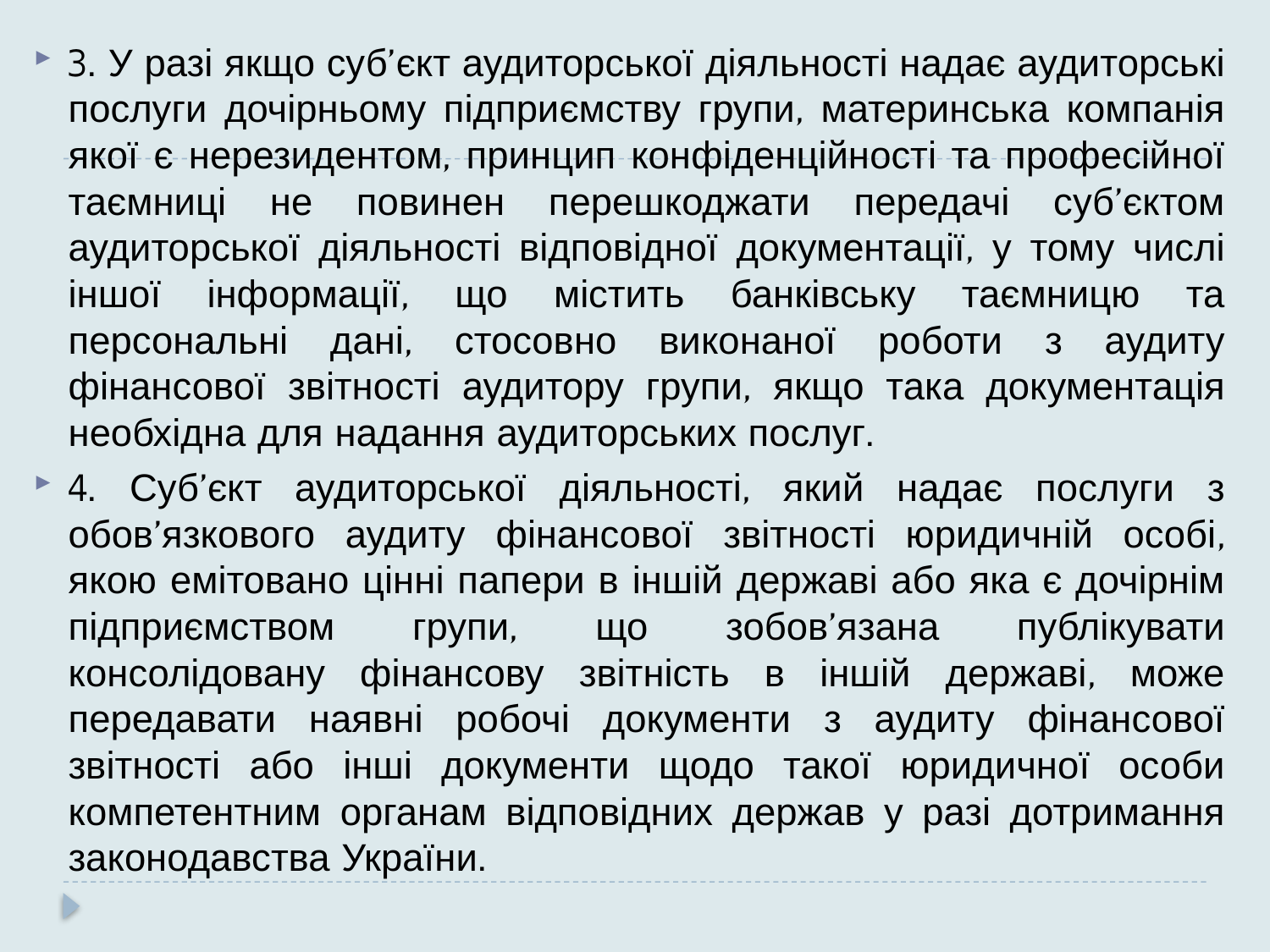

3. У разі якщо суб’єкт аудиторської діяльності надає аудиторські послуги дочірньому підприємству групи, материнська компанія якої є нерезидентом, принцип конфіденційності та професійної таємниці не повинен перешкоджати передачі суб’єктом аудиторської діяльності відповідної документації, у тому числі іншої інформації, що містить банківську таємницю та персональні дані, стосовно виконаної роботи з аудиту фінансової звітності аудитору групи, якщо така документація необхідна для надання аудиторських послуг.
4. Суб’єкт аудиторської діяльності, який надає послуги з обов’язкового аудиту фінансової звітності юридичній особі, якою емітовано цінні папери в іншій державі або яка є дочірнім підприємством групи, що зобов’язана публікувати консолідовану фінансову звітність в іншій державі, може передавати наявні робочі документи з аудиту фінансової звітності або інші документи щодо такої юридичної особи компетентним органам відповідних держав у разі дотримання законодавства України.